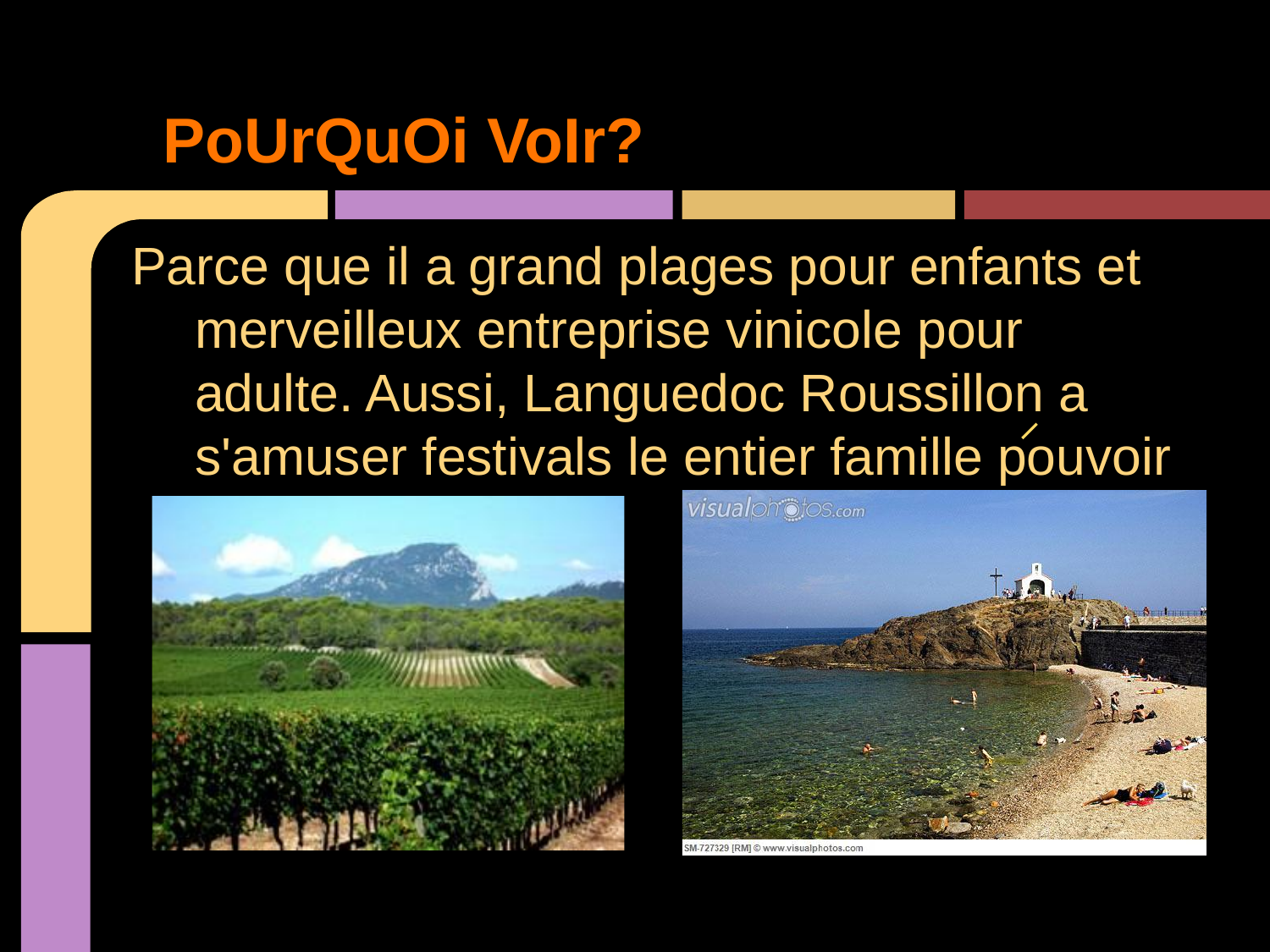

# PoUrQuOi VoIr?
Parce que il a grand plages pour enfants et merveilleux entreprise vinicole pour adulte. Aussi, Languedoc Roussillon a s'amuser festivals le entier famille pouvoir apprecier